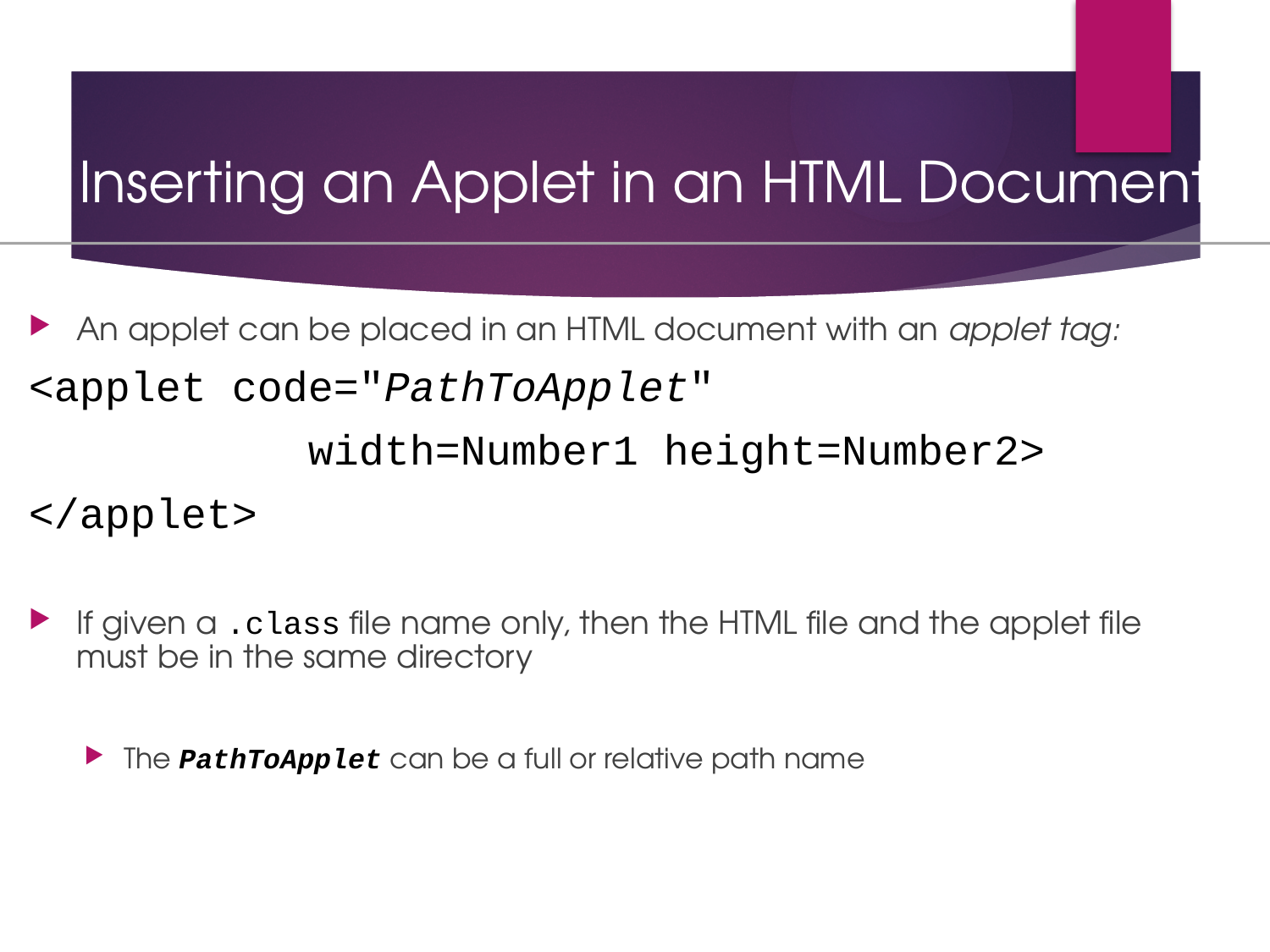

# Inserting an Applet in an HTML Document

An applet can be placed in an HTML document with an applet tag:
<applet code="PathToApplet"
           width=Number1 height=Number2>
</applet>

If given a .class file name only, then the HTML file and the applet file must be in the same directory

The PathToApplet can be a full or relative path name